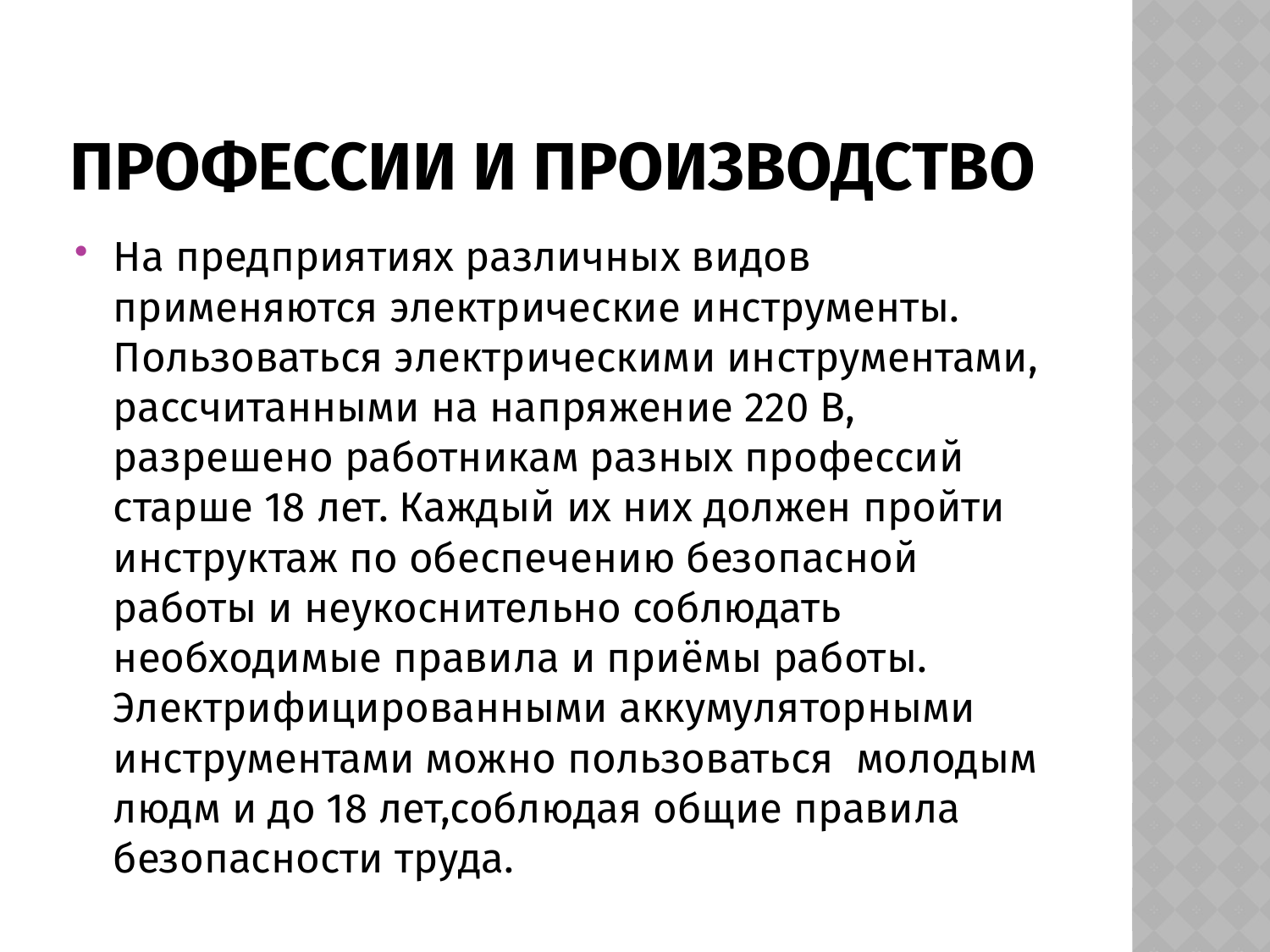

# Профессии и производство
На предприятиях различных видов применяются электрические инструменты. Пользоваться электрическими инструментами, рассчитанными на напряжение 220 В, разрешено работникам разных профессий  старше 18 лет. Каждый их них должен пройти инструктаж по обеспечению безопасной работы и неукоснительно соблюдать необходимые правила и приёмы работы. Электрифицированными аккумуляторными инструментами можно пользоваться  молодым людм и до 18 лет,соблюдая общие правила безопасности труда.